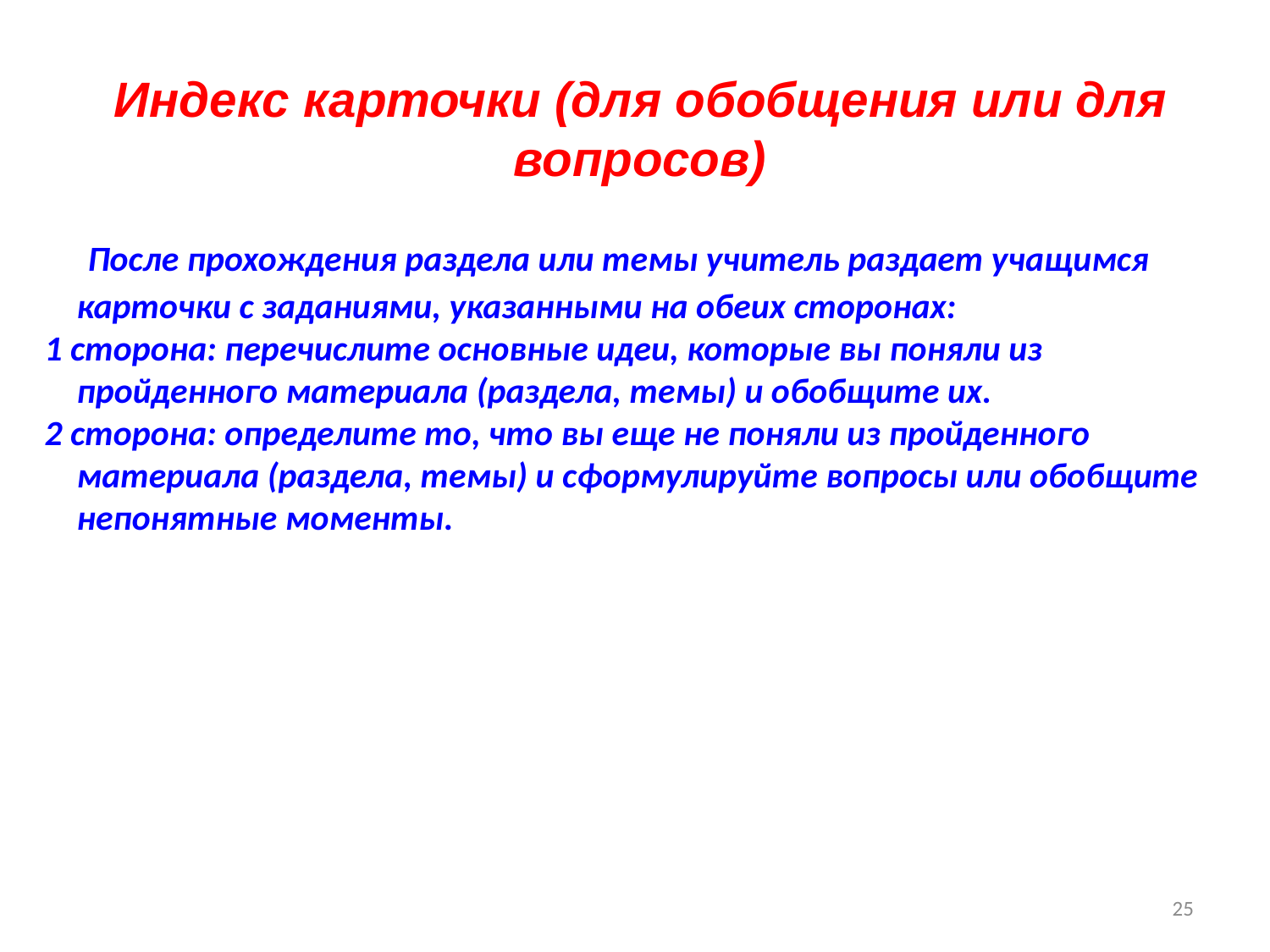

# Индекс карточки (для обобщения или для вопросов)
   После прохождения раздела или темы учитель раздает учащимся карточки с заданиями, указанными на обеих сторонах:
1 сторона: перечислите основные идеи, которые вы поняли из пройденного материала (раздела, темы) и обобщите их.
2 сторона: определите то, что вы еще не поняли из пройденного материала (раздела, темы) и сформулируйте вопросы или обобщите непонятные моменты.

25